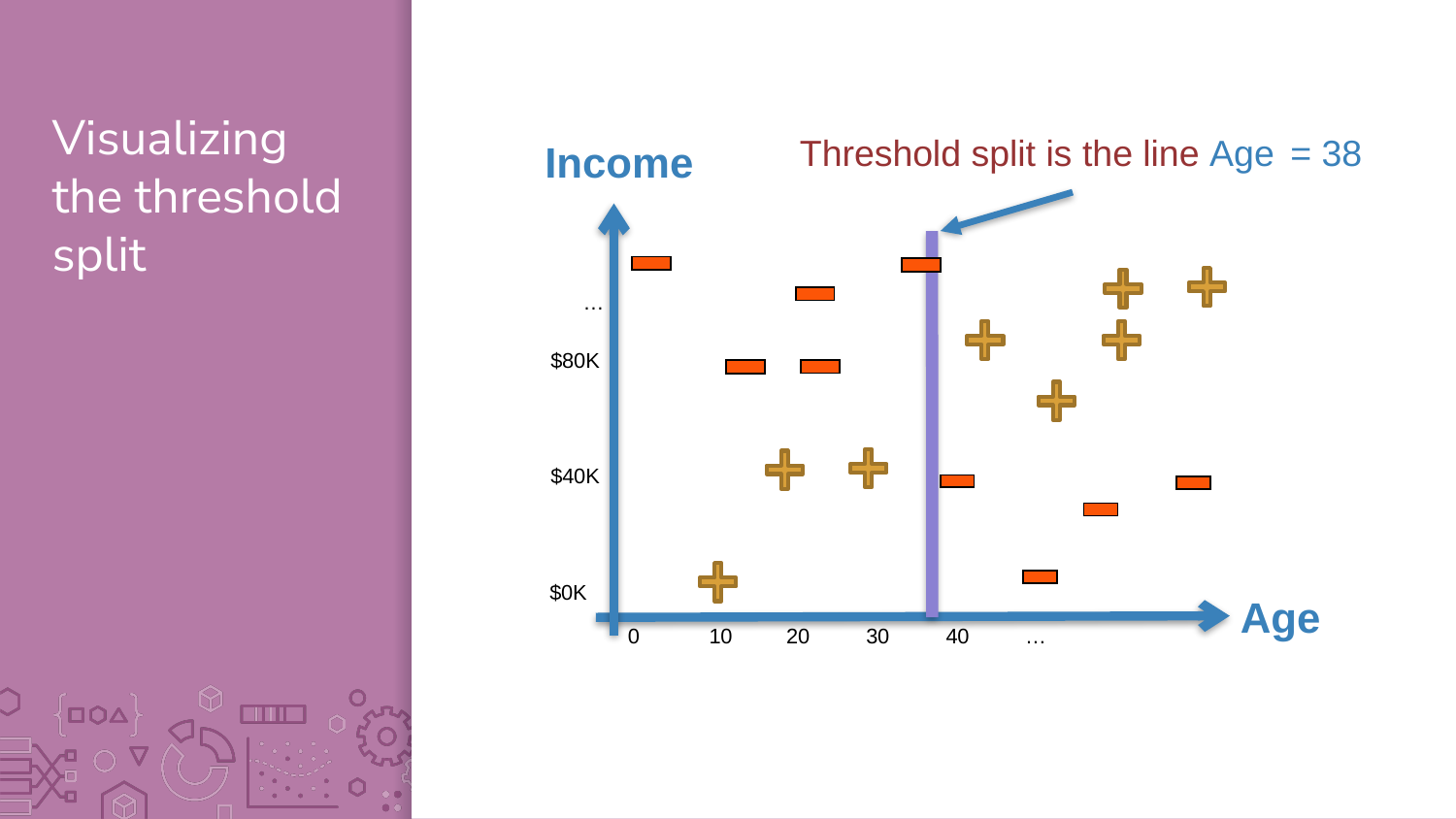

# Visualizing the threshold split
Threshold split is the line Age  = 38
Income

…
$80K
$40K
    $0K
Age
0
10
20
30
40
…